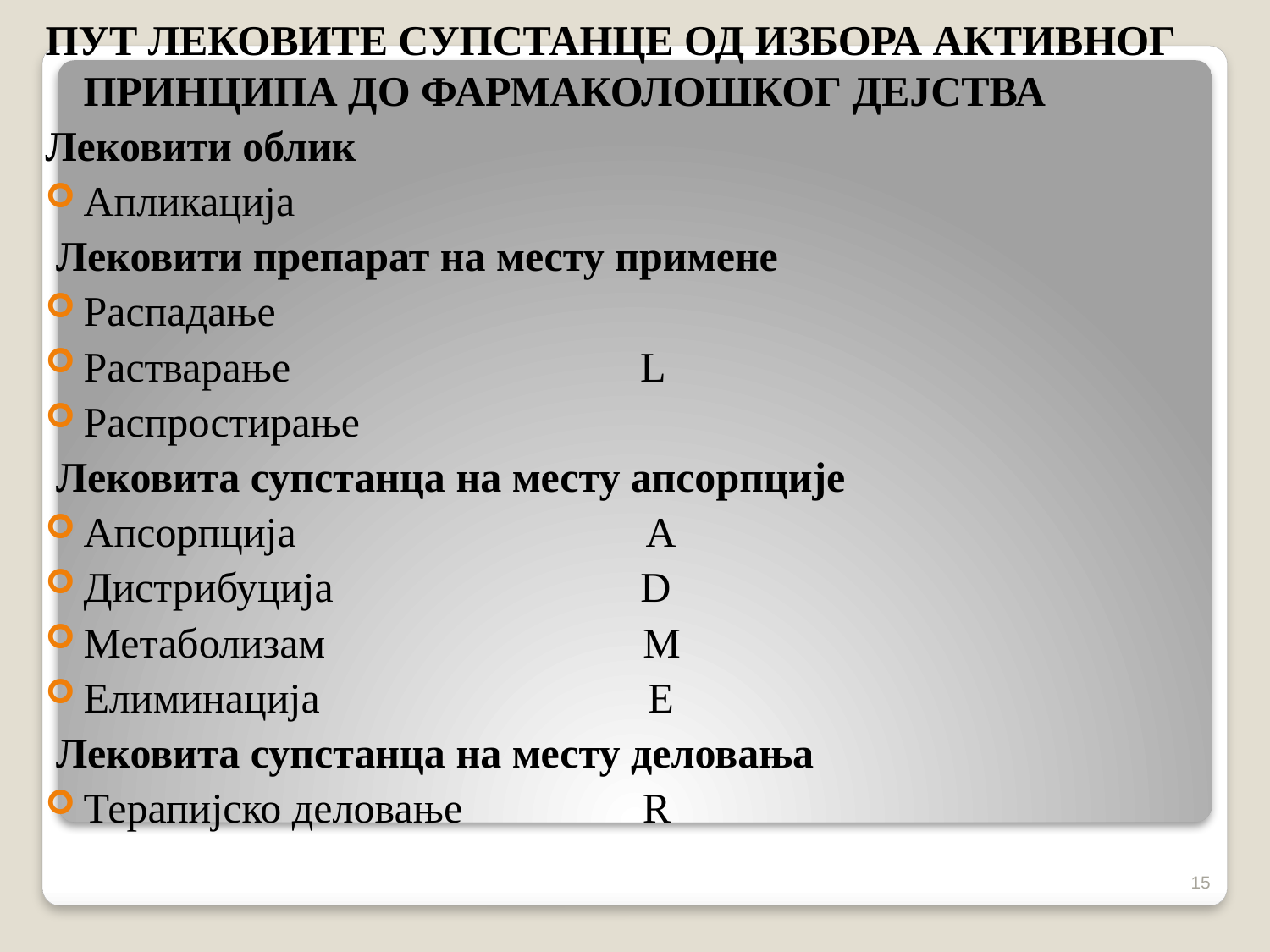

ПУТ ЛЕКОВИТЕ СУПСТАНЦЕ ОД ИЗБОРА АКТИВНОГ ПРИНЦИПА ДО ФАРМАКОЛОШКОГ ДЕЈСТВА
Лековити облик
Апликација
 Лековити препарат на месту примене
Распадање
Растварање                                 L
Распростирање
 Лековита супстанца на месту апсорпције
Апсорпција                                 A
Дистрибуција                             D
Метаболизам                              M
Елиминација                               E
 Лековита супстанца на месту деловања
Терапијско деловање                 R

15